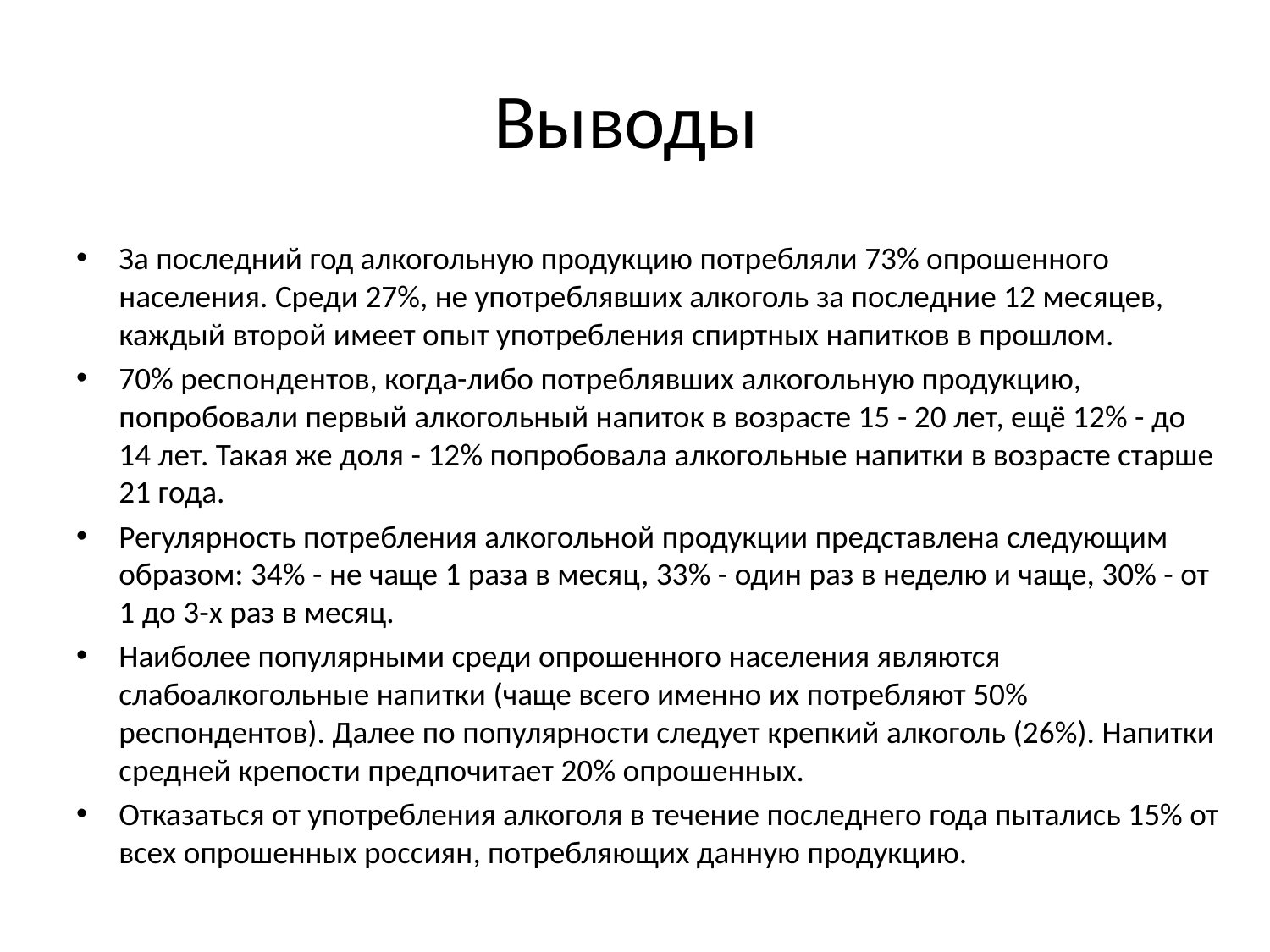

# Выводы
За последний год алкогольную продукцию потребляли 73% опрошенного населения. Среди 27%, не употреблявших алкоголь за последние 12 месяцев, каждый второй имеет опыт употребления спиртных напитков в прошлом.
70% респондентов, когда-либо потреблявших алкогольную продукцию, попробовали первый алкогольный напиток в возрасте 15 - 20 лет, ещё 12% - до 14 лет. Такая же доля - 12% попробовала алкогольные напитки в возрасте старше 21 года.
Регулярность потребления алкогольной продукции представлена следующим образом: 34% - не чаще 1 раза в месяц, 33% - один раз в неделю и чаще, 30% - от 1 до 3-х раз в месяц.
Наиболее популярными среди опрошенного населения являются слабоалкогольные напитки (чаще всего именно их потребляют 50% респондентов). Далее по популярности следует крепкий алкоголь (26%). Напитки средней крепости предпочитает 20% опрошенных.
Отказаться от употребления алкоголя в течение последнего года пытались 15% от всех опрошенных россиян, потребляющих данную продукцию.